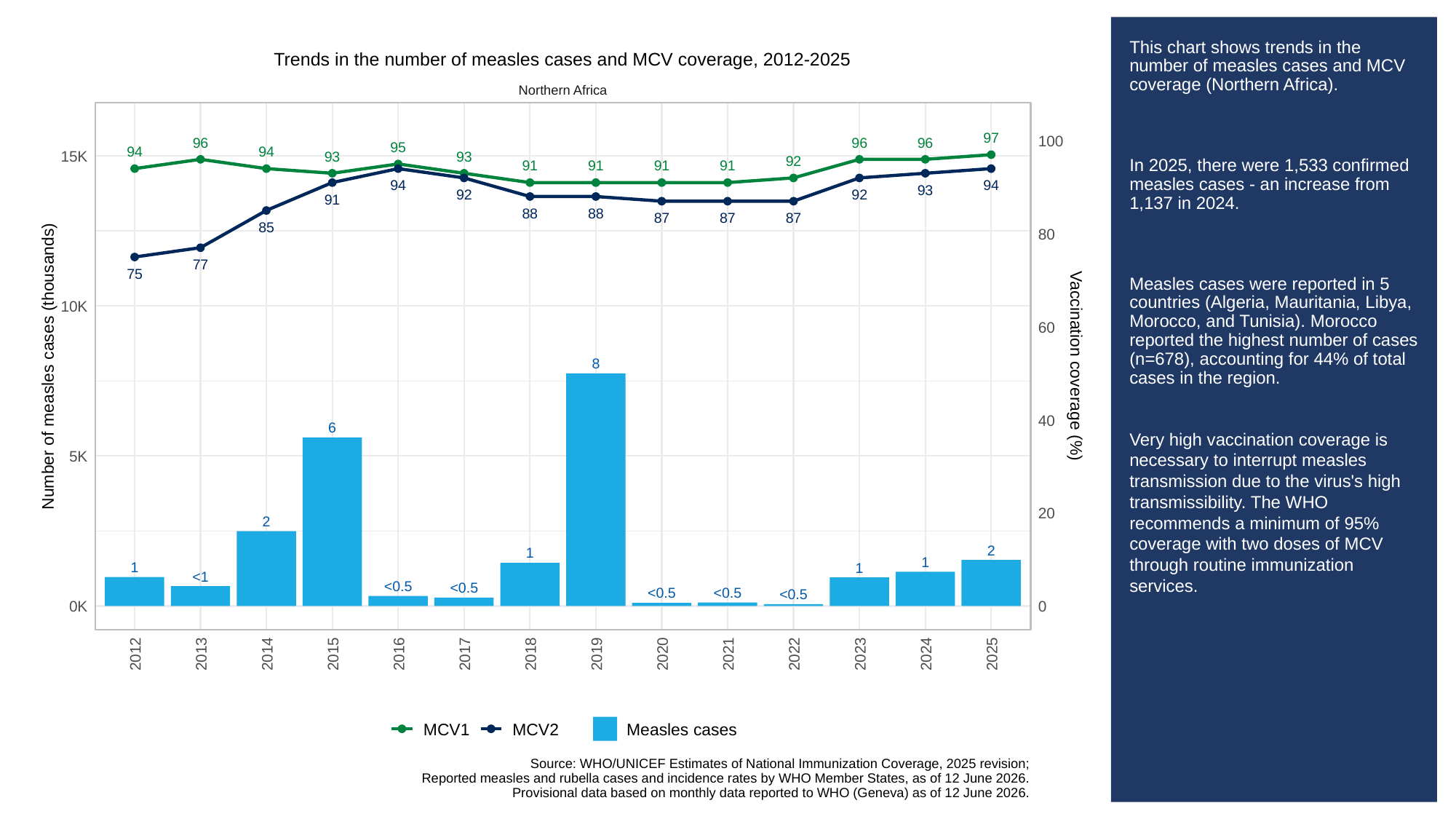

# This chart shows trends in the number of measles cases and MCV coverage (Northern Africa).

In 2025, there were 1,533 confirmed measles cases - an increase from 1,137 in 2024.

Measles cases were reported in 5 countries (Algeria, Mauritania, Libya, Morocco, and Tunisia). Morocco reported the highest number of cases (n=678), accounting for 44% of total cases in the region.

Very high vaccination coverage is necessary to interrupt measles transmission due to the virus's high transmissibility. The WHO recommends a minimum of 95% coverage with two doses of MCV through routine immunization services.

Trends in the number of measles cases and MCV coverage, 2012-2025
Northern Africa

97
100
96
96
96
95
94
94
15K
93
93

92

91
91
91
91

94
94
93
92
92

91

88
88
87
87
87
85
80

77
75
10K

60
8
Number of measles cases (thousands)
Vaccination coverage (%)

40
6

5K

20
2

2
1
1

1
1

<1

<0.5
<0.5

<0.5
<0.5
<0.5

0K
0

2012
2013
2014
2015
2016
2017
2018
2019
2020
2021
2022
2023
2024
2025

MCV1
MCV2
Measles cases

Source: WHO/UNICEF Estimates of National Immunization Coverage, 2025 revision;
Reported measles and rubella cases and incidence rates by WHO Member States, as of 12 June 2026.
Provisional data based on monthly data reported to WHO (Geneva) as of 12 June 2026.